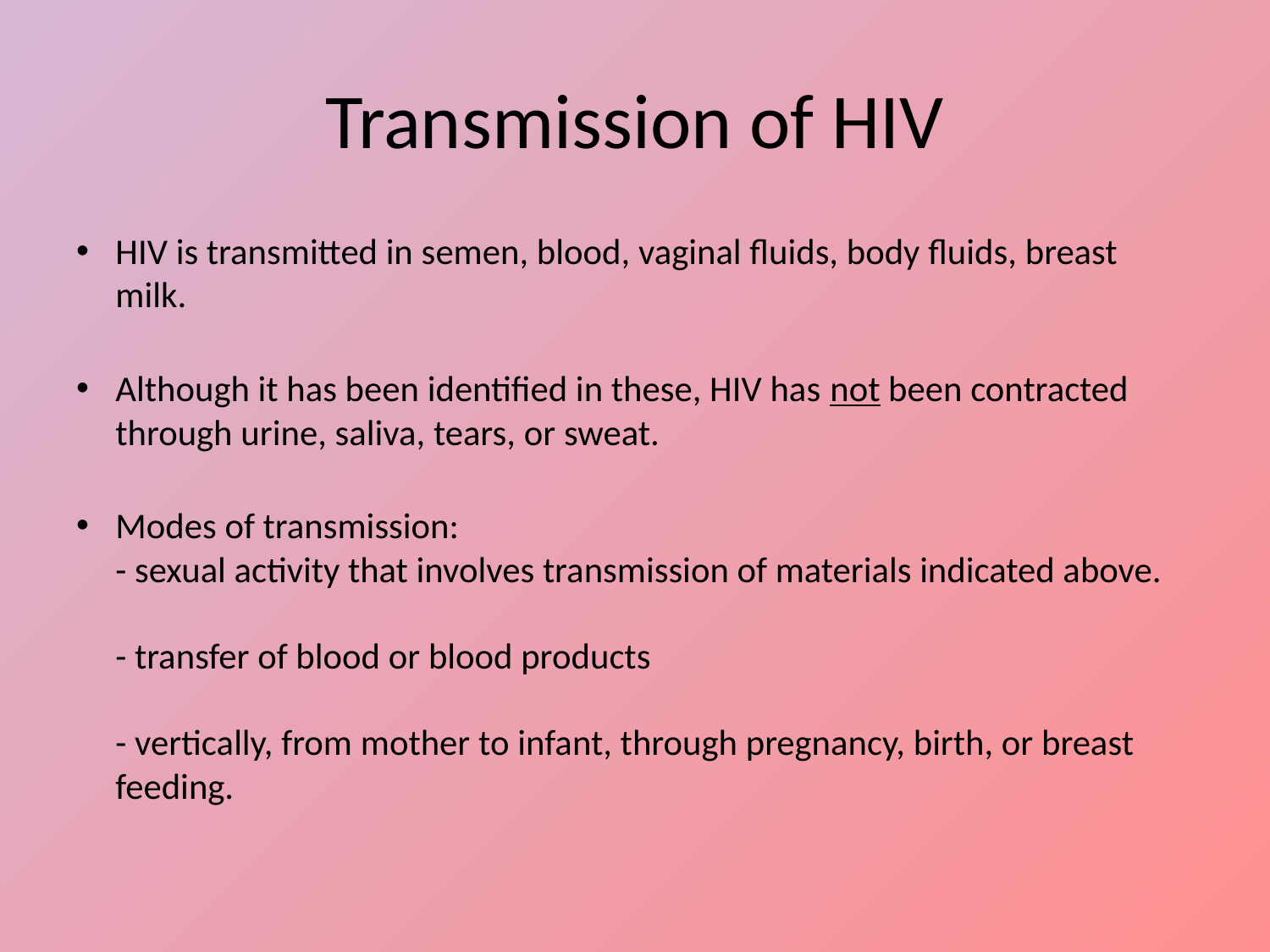

# Transmission of HIV
HIV is transmitted in semen, blood, vaginal fluids, body fluids, breast milk.
Although it has been identified in these, HIV has not been contracted through urine, saliva, tears, or sweat.
Modes of transmission:
- sexual activity that involves transmission of materials indicated above.
- transfer of blood or blood products
- vertically, from mother to infant, through pregnancy, birth, or breast feeding.